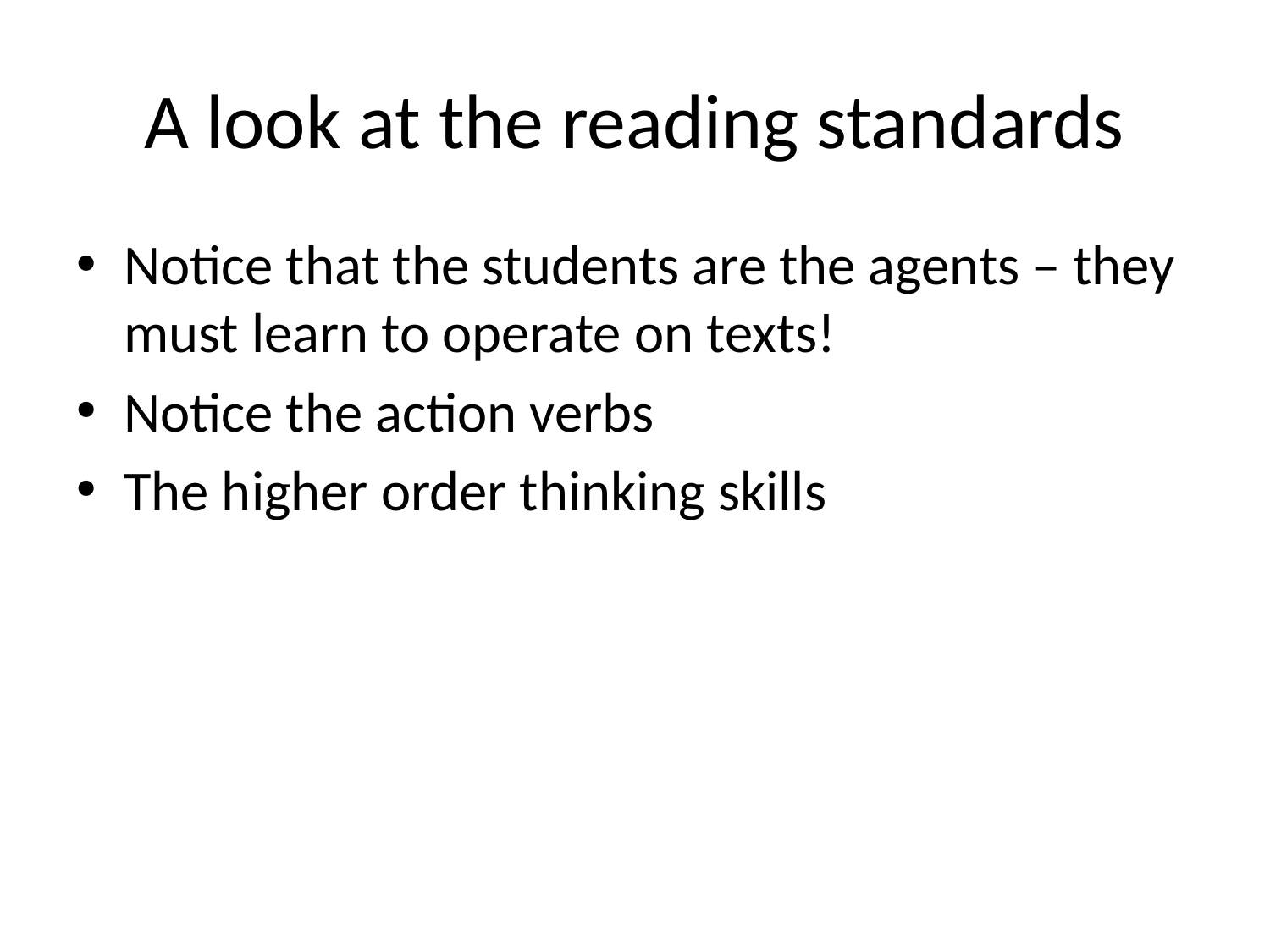

# A look at the reading standards
Notice that the students are the agents – they must learn to operate on texts!
Notice the action verbs
The higher order thinking skills